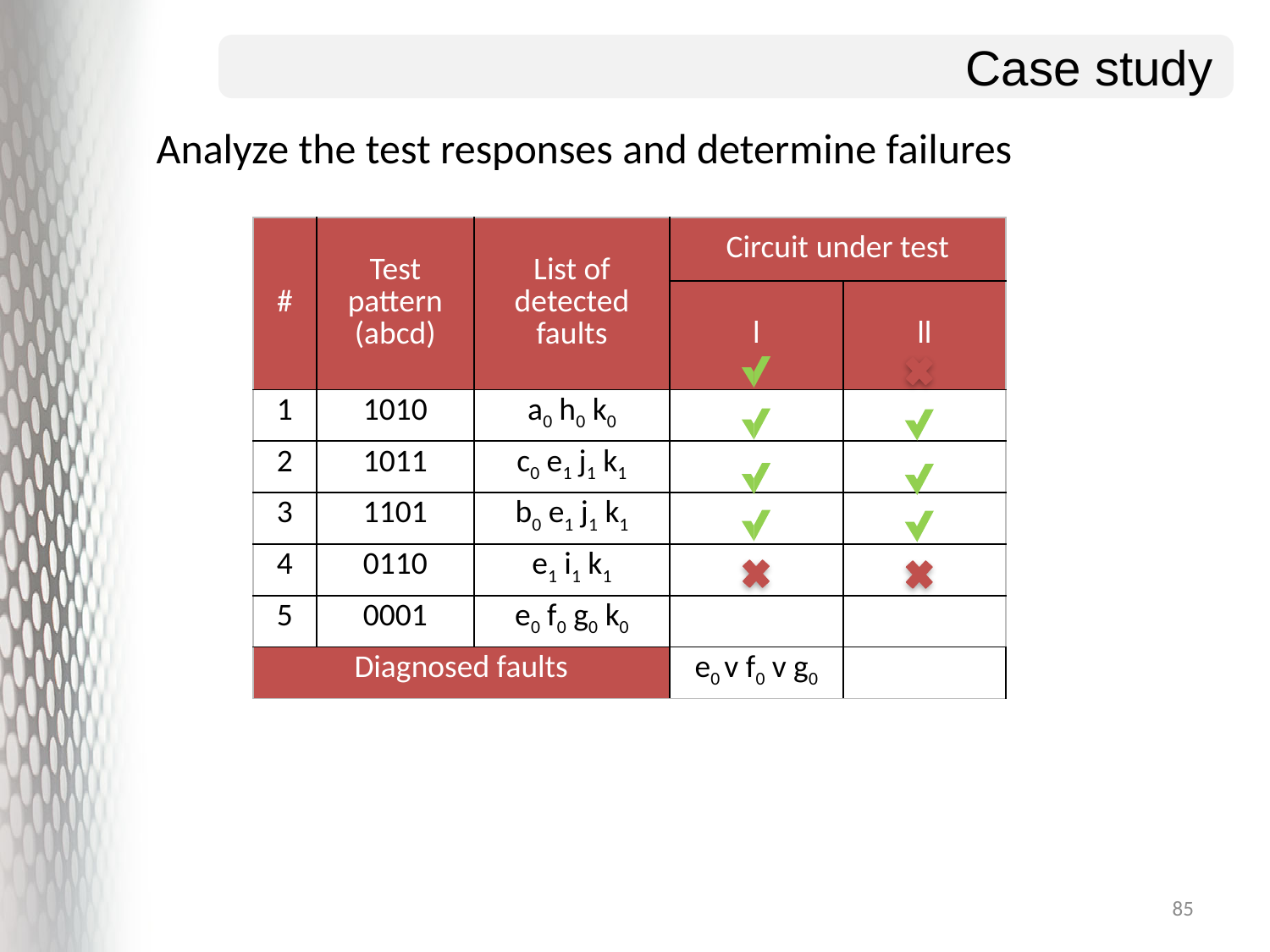

# Case study
Analyze the test responses and determine failures
| # | Test pattern (abcd) | List of detected faults | Circuit under test |  |
| --- | --- | --- | --- | --- |
|  |  |  | l | ll |
| 1 | 1010 | a0 h0 k0 |  |  |
| 2 | 1011 | c0 e1 j1 k1 |  |  |
| 3 | 1101 | b0 e1 j1 k1 |  |  |
| 4 | 0110 | e1 i1 k1 |  |  |
| 5 | 0001 | e0 f0 g0 k0 |  |  |
| Diagnosed faults |  |  | e0 v f0 v g0 |  |

85